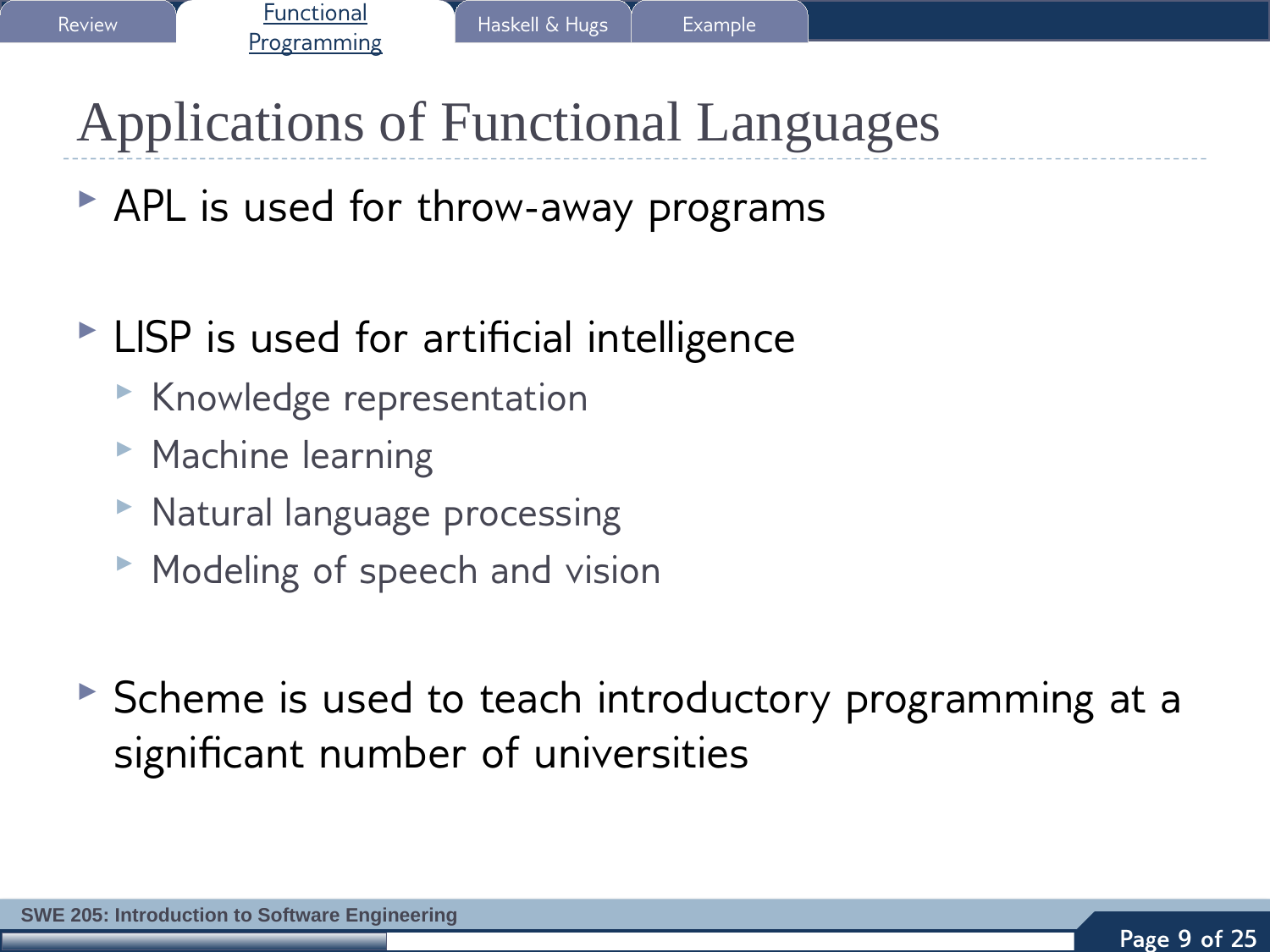

Review
Functional Programming
Haskell & Hugs
Example
# Applications of Functional Languages
APL is used for throw-away programs

LISP is used for artificial intelligence
Knowledge representation
Machine learning
Natural language processing
Modeling of speech and vision

Scheme is used to teach introductory programming at a significant number of universities

9
Page 9 of 25